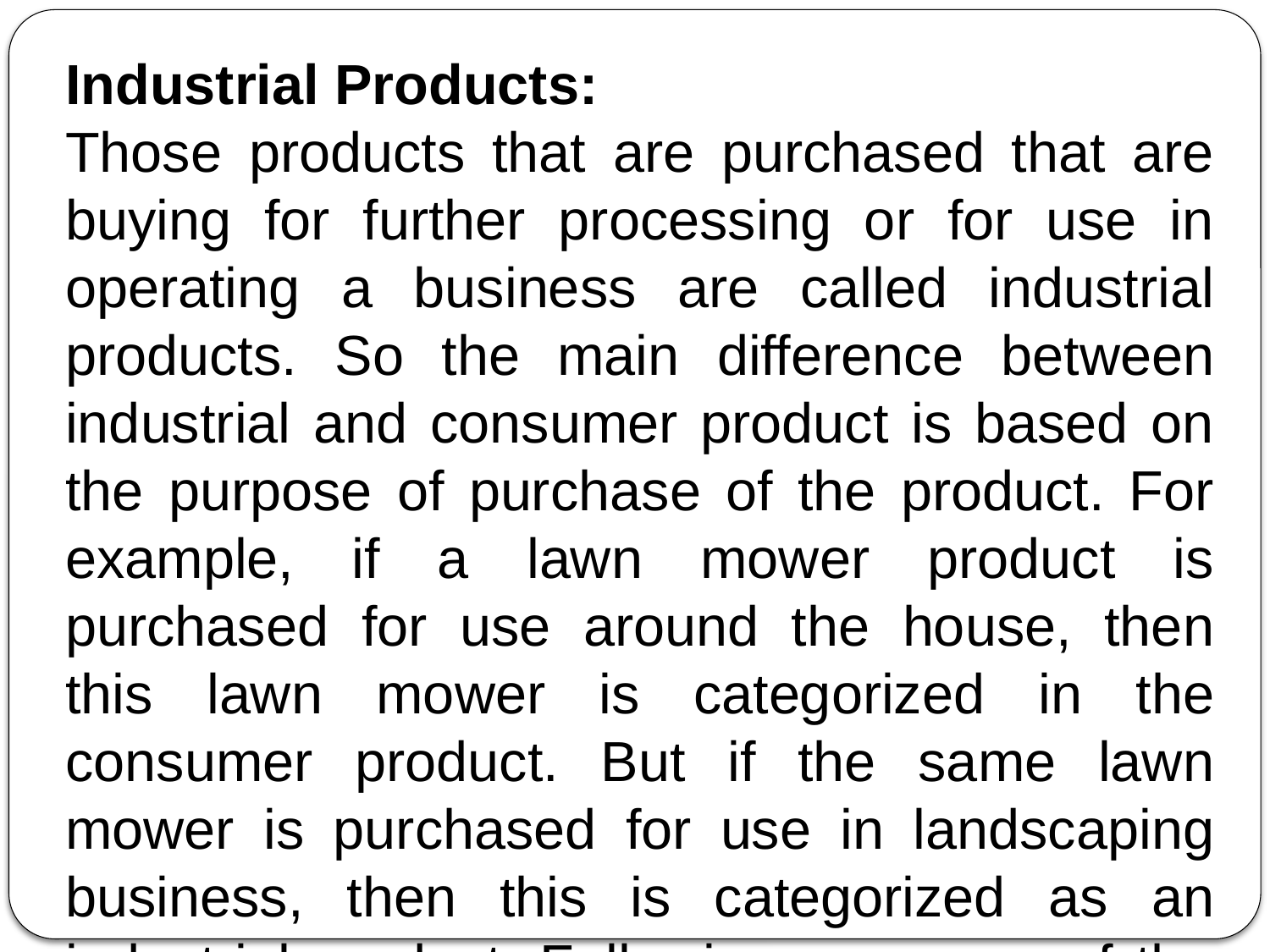

Industrial Products:
Those products that are purchased that are buying for further processing or for use in operating a business are called industrial products. So the main difference between industrial and consumer product is based on the purpose of purchase of the product. For example, if a lawn mower product is purchased for use around the house, then this lawn mower is categorized in the consumer product. But if the same lawn mower is purchased for use in landscaping business, then this is categorized as an industrial product. Following are some of the three product classification of industrial products.